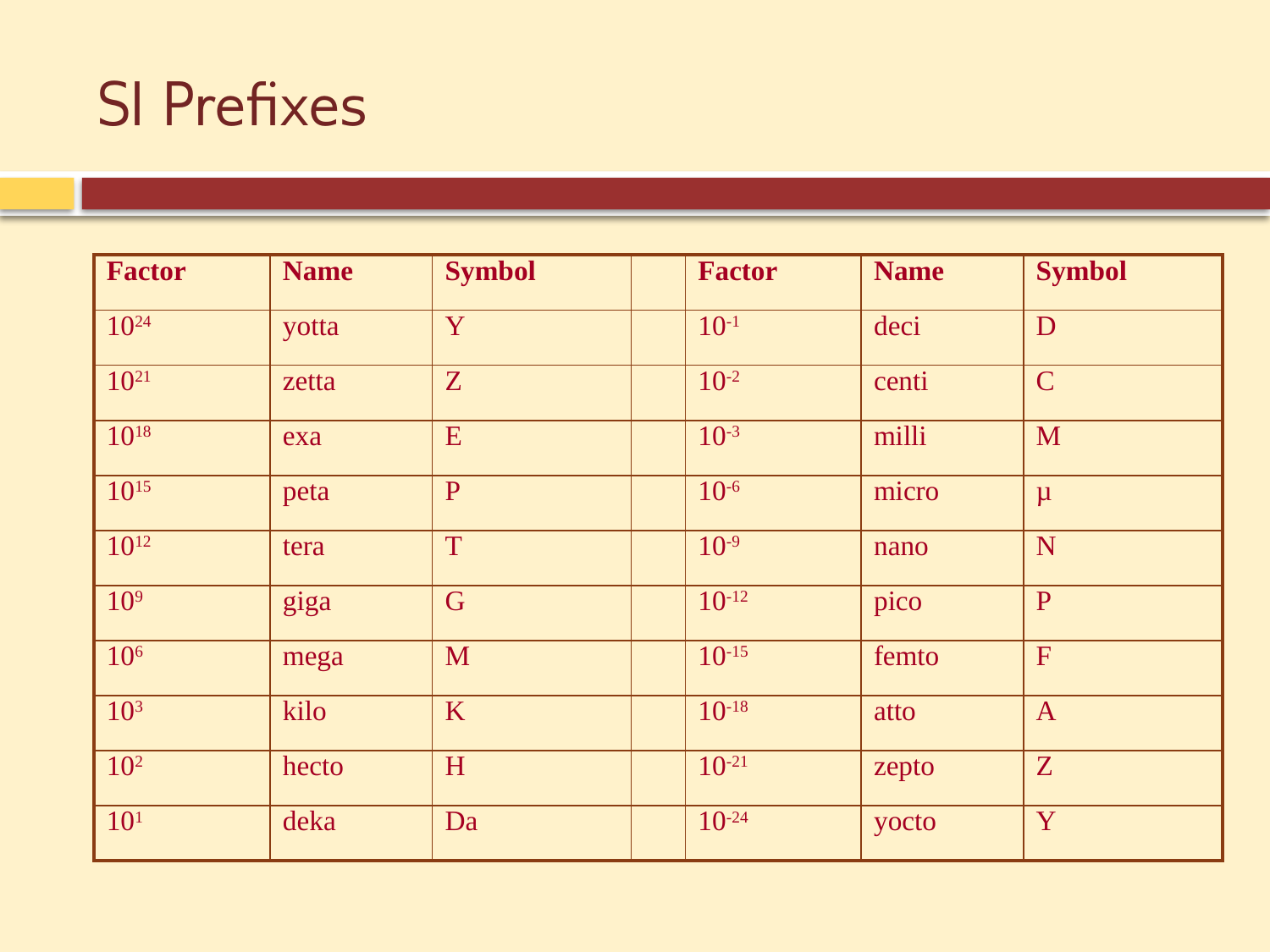

# SI Prefixes
| Factor | Name | Symbol |  | Factor | Name | Symbol |
| --- | --- | --- | --- | --- | --- | --- |
| 1024 | yotta | Y |  | 10-1 | deci | D |
| 1021 | zetta | Z |  | 10-2 | centi | C |
| 1018 | exa | E |  | 10-3 | milli | M |
| 1015 | peta | P |  | 10-6 | micro | µ |
| 1012 | tera | T |  | 10-9 | nano | N |
| 109 | giga | G |  | 10-12 | pico | P |
| 106 | mega | M |  | 10-15 | femto | F |
| 103 | kilo | K |  | 10-18 | atto | A |
| 102 | hecto | H |  | 10-21 | zepto | Z |
| 101 | deka | Da |  | 10-24 | yocto | Y |